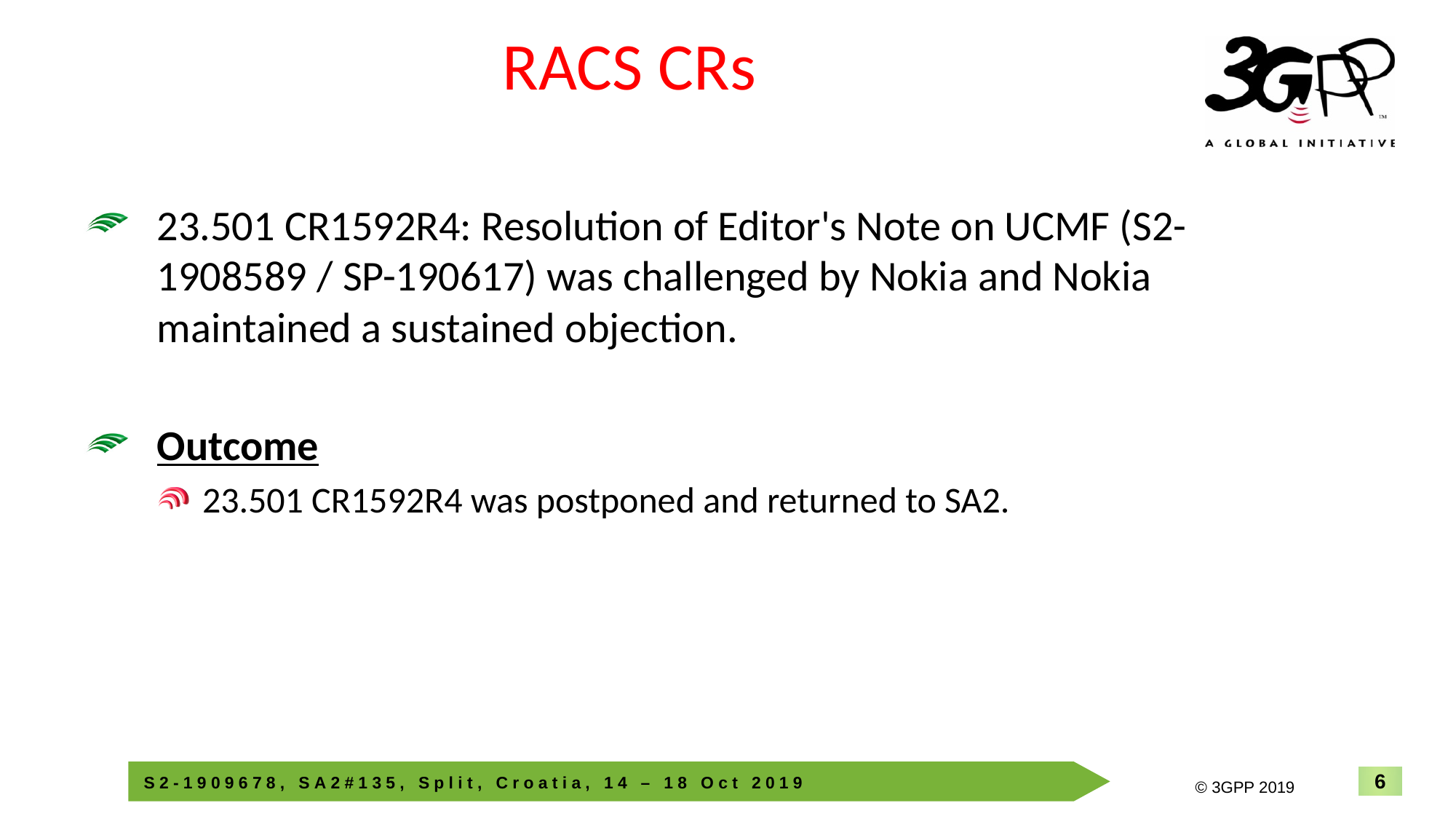

6
INTEL CONFIDENTIAL
# RACS CRs
23.501 CR1592R4: Resolution of Editor's Note on UCMF (S2-1908589 / SP-190617) was challenged by Nokia and Nokia maintained a sustained objection.

Outcome
23.501 CR1592R4 was postponed and returned to SA2.